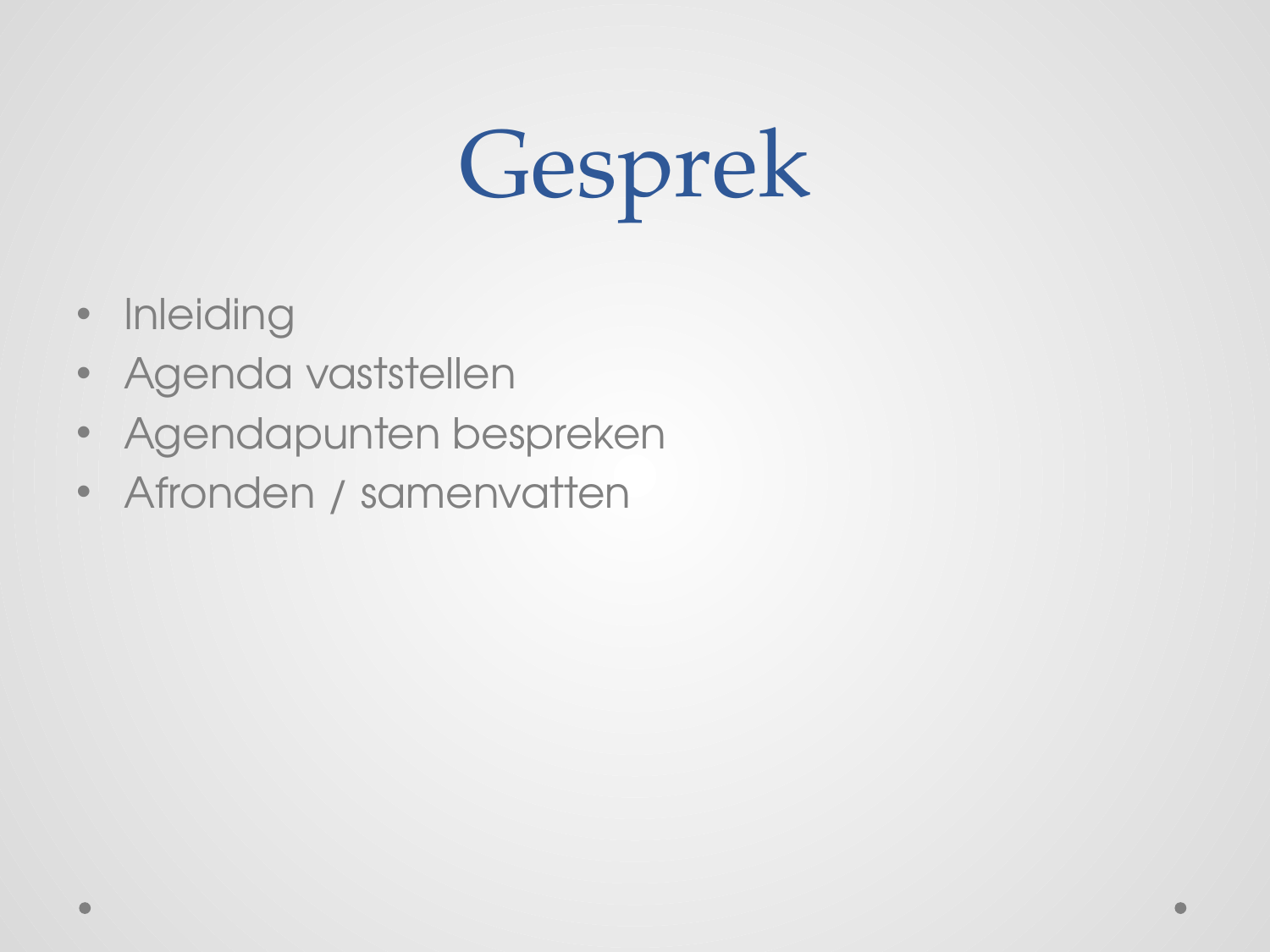

# Gesprek

Inleiding
Agenda vaststellen
Agendapunten bespreken
Afronden / samenvatten